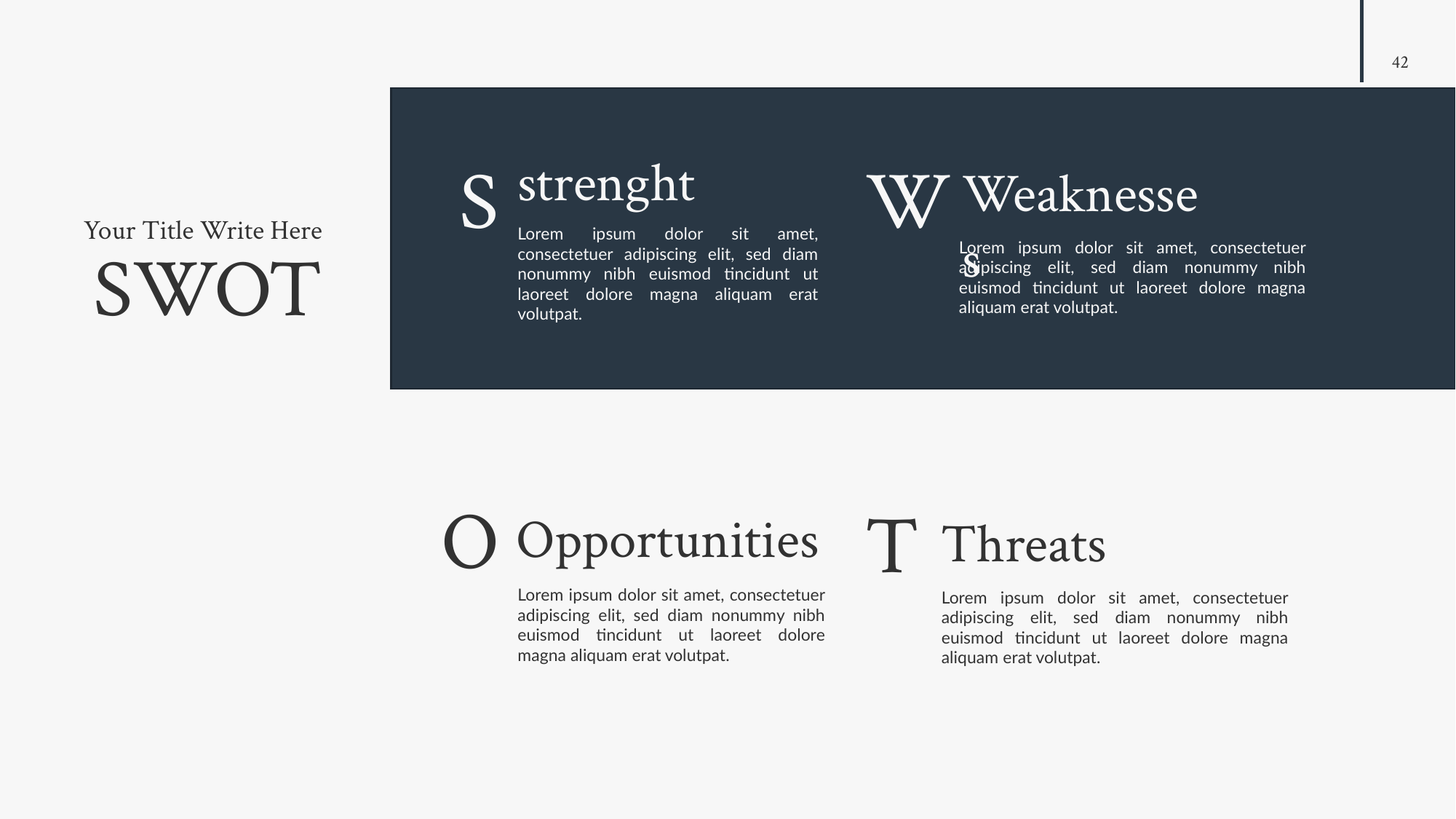

strenght
S
W
Weaknesses
Your Title Write Here
Lorem ipsum dolor sit amet, consectetuer adipiscing elit, sed diam nonummy nibh euismod tincidunt ut laoreet dolore magna aliquam erat volutpat.
SWOT
Lorem ipsum dolor sit amet, consectetuer adipiscing elit, sed diam nonummy nibh euismod tincidunt ut laoreet dolore magna aliquam erat volutpat.

O
T
Opportunities
Threats
Lorem ipsum dolor sit amet, consectetuer adipiscing elit, sed diam nonummy nibh euismod tincidunt ut laoreet dolore magna aliquam erat volutpat.
Lorem ipsum dolor sit amet, consectetuer adipiscing elit, sed diam nonummy nibh euismod tincidunt ut laoreet dolore magna aliquam erat volutpat.